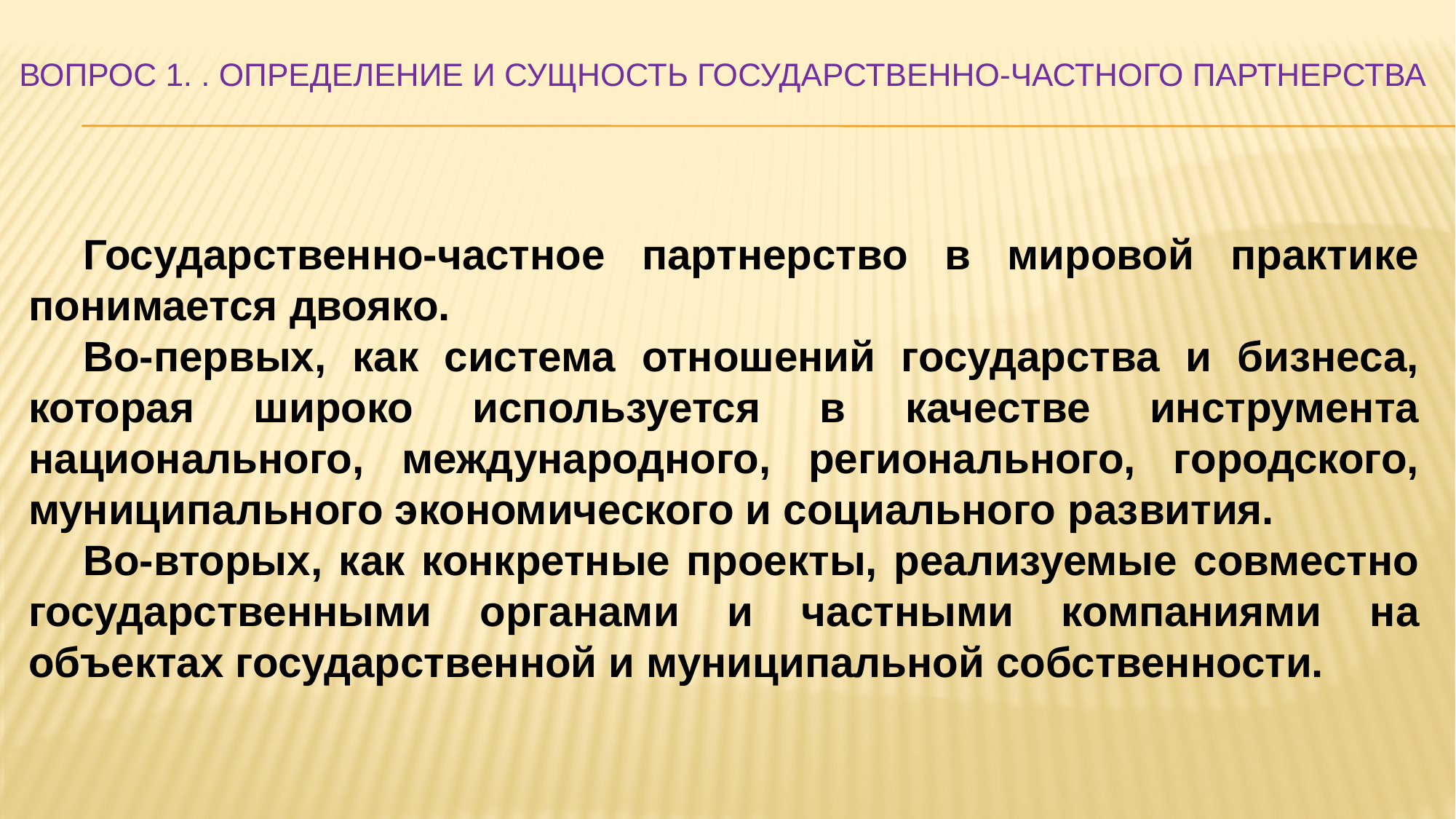

# Вопрос 1. . ОпРЕДЕЛЕНИЕ и сущность государственно-частного партнерства
Государственно-частное партнерство в мировой практике понимается двояко.
Во-первых, как система отношений государства и бизнеса, которая широко используется в качестве инструмента национального, международного, регионального, городского, муниципального экономического и социального развития.
Во-вторых, как конкретные проекты, реализуемые совместно государственными органами и частными компаниями на объектах государственной и муниципальной собственности.